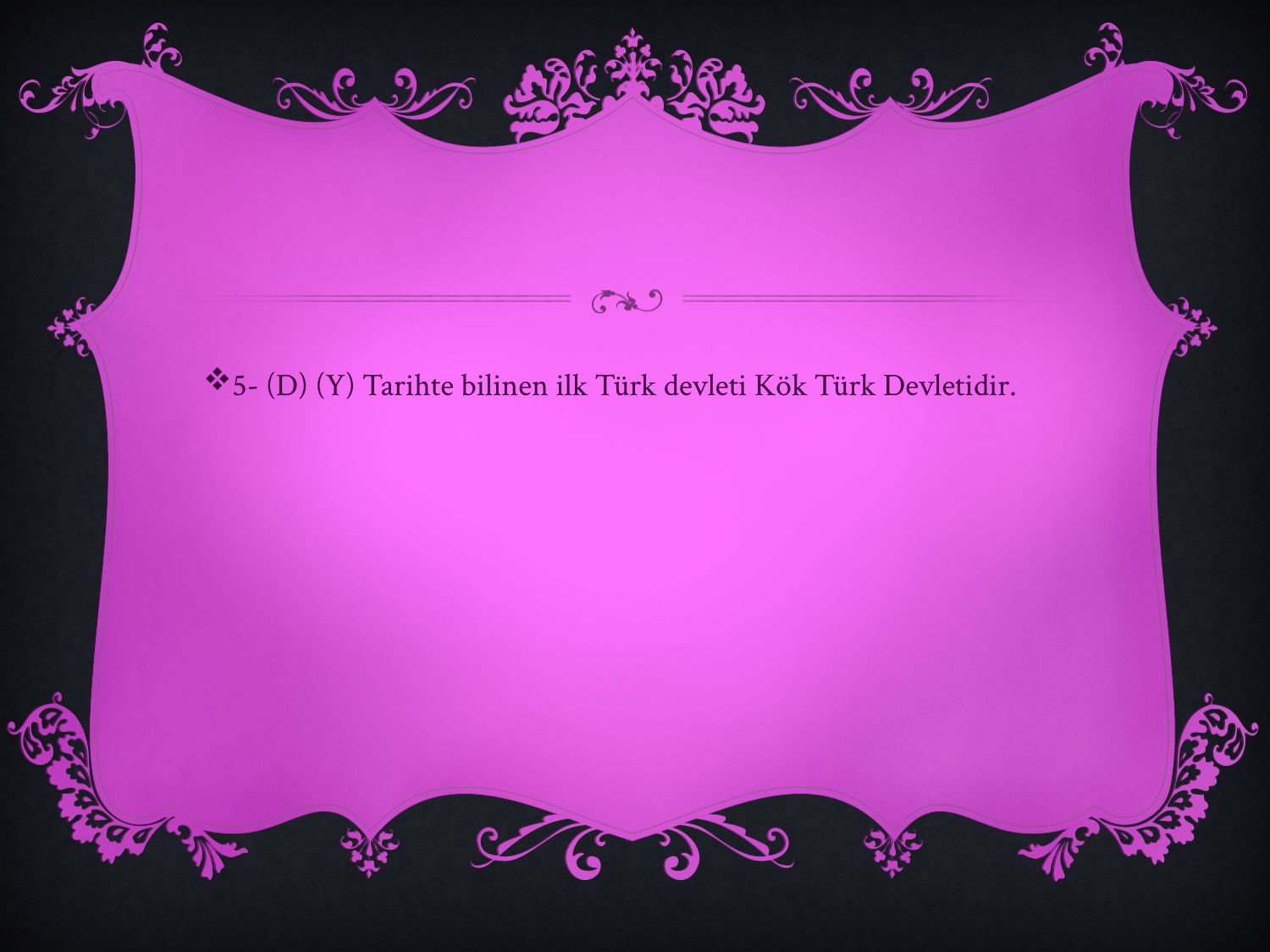

#
5- (D) (Y) Tarihte bilinen ilk Türk devleti Kök Türk Devletidir.